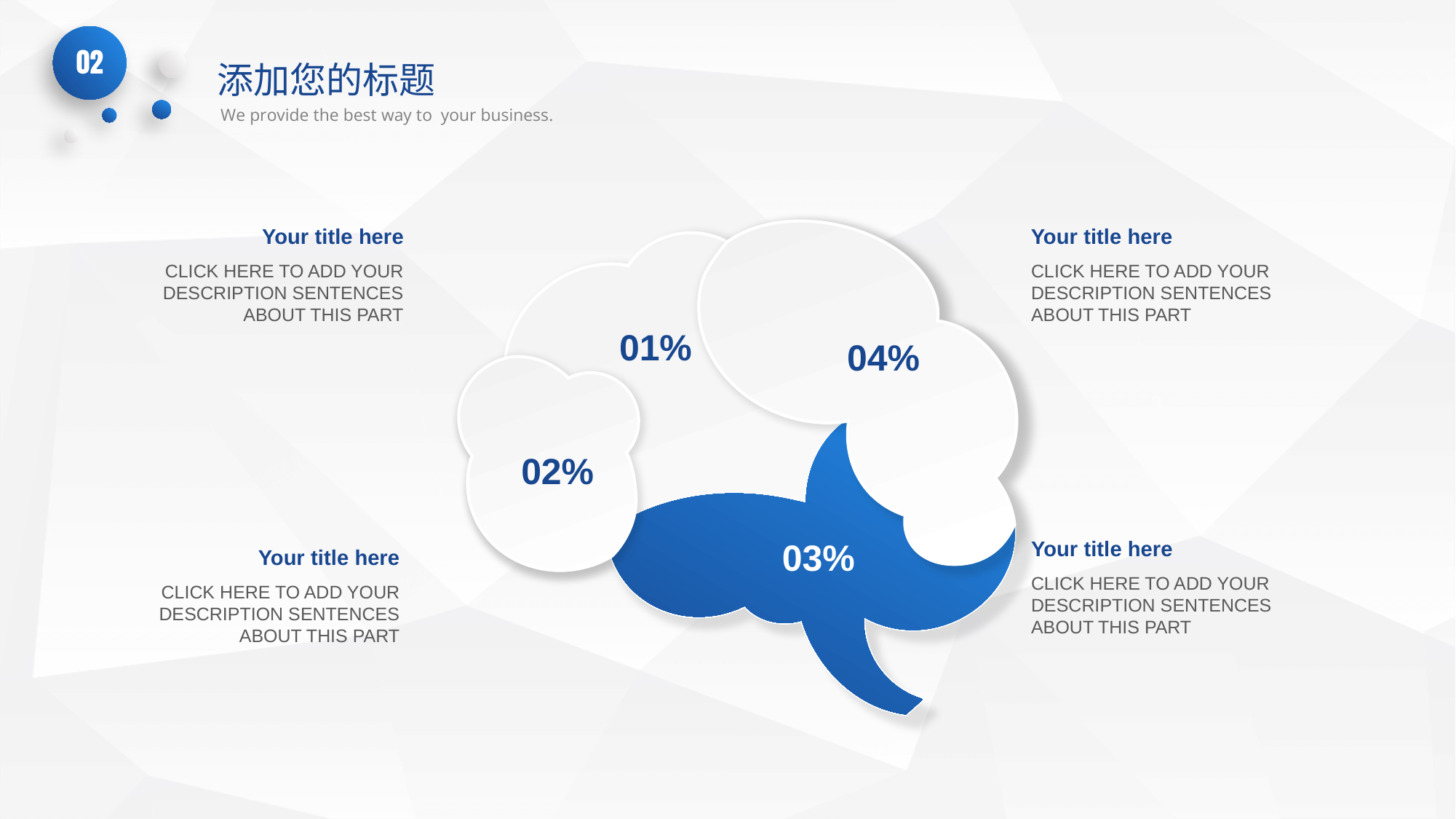

Your title here
CLICK HERE TO ADD YOUR DESCRIPTION SENTENCES ABOUT THIS PART
Your title here
CLICK HERE TO ADD YOUR DESCRIPTION SENTENCES ABOUT THIS PART
01%
04%

02%
03%
Your title here
CLICK HERE TO ADD YOUR DESCRIPTION SENTENCES ABOUT THIS PART
Your title here
CLICK HERE TO ADD YOUR DESCRIPTION SENTENCES ABOUT THIS PART